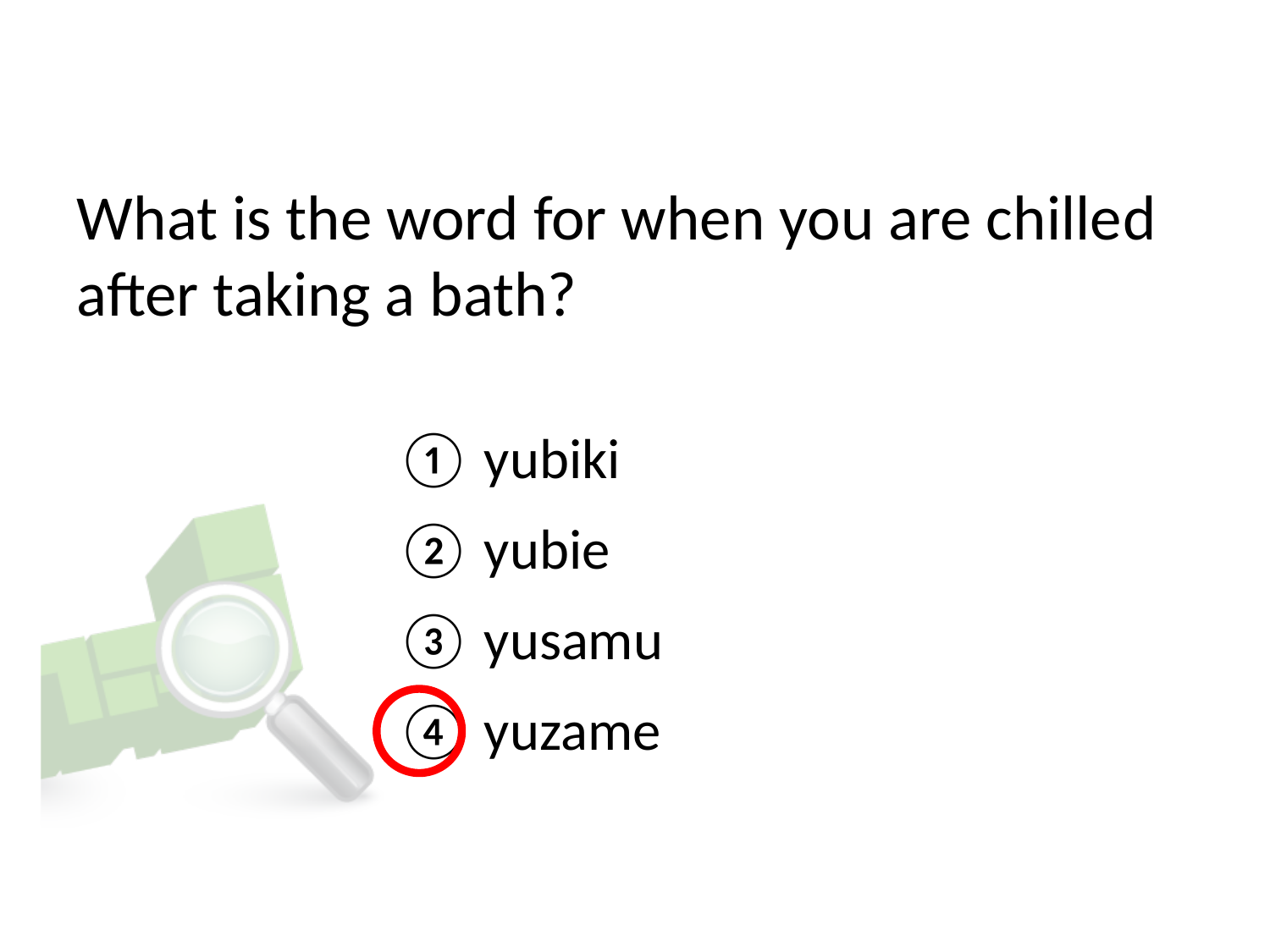

# What is the word for when you are chilled after taking a bath?
① yubiki
② yubie
③ yusamu
④ yuzame